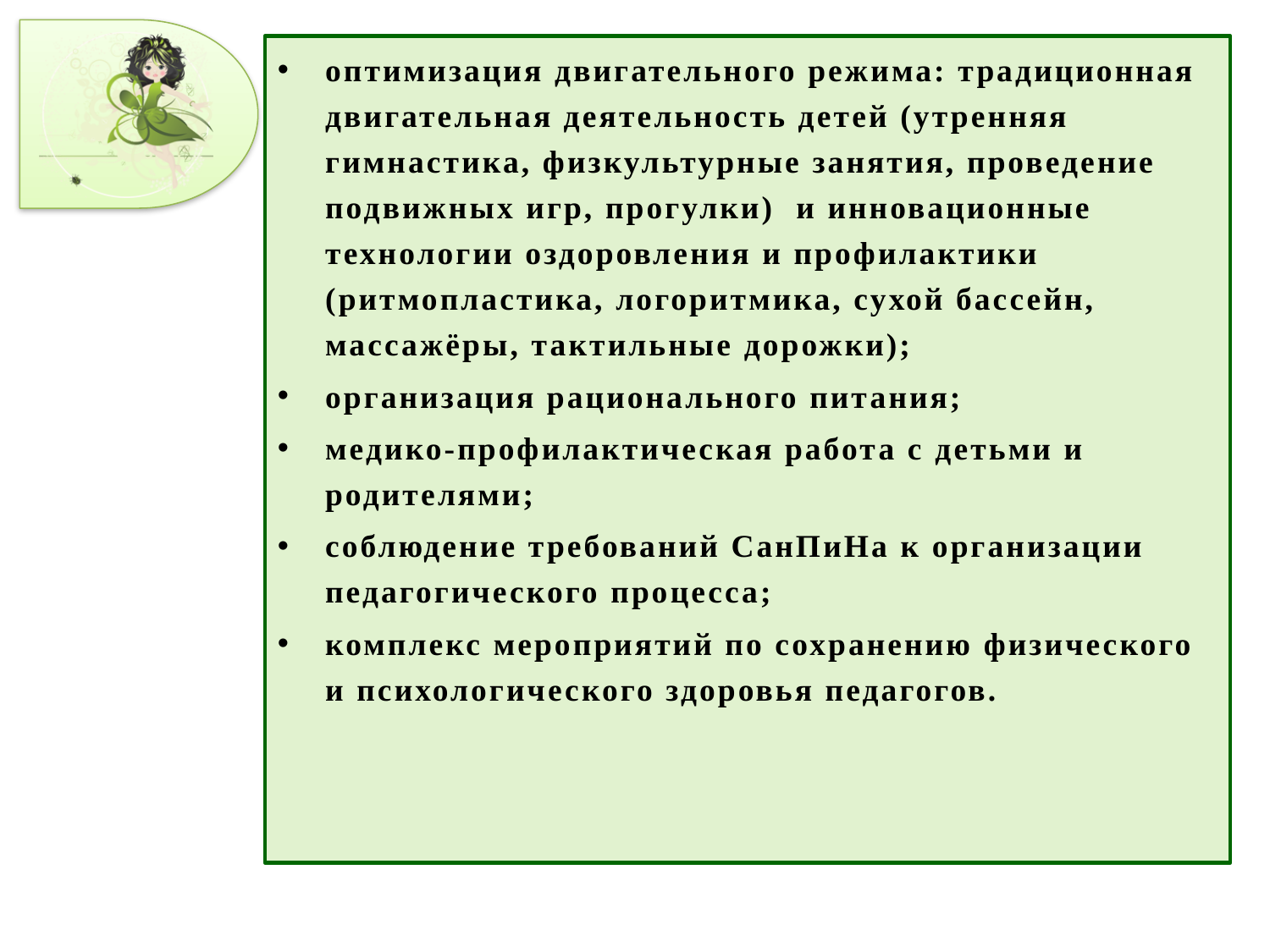

оптимизация двигательного режима: традиционная двигательная деятельность детей (утренняя гимнастика, физкультурные занятия, проведение подвижных игр, прогулки)  и инновационные технологии оздоровления и профилактики (ритмопластика, логоритмика, сухой бассейн, массажёры, тактильные дорожки);
организация рационального питания;
медико-профилактическая работа с детьми и родителями;
соблюдение требований СанПиНа к организации педагогического процесса;
комплекс мероприятий по сохранению физического и психологического здоровья педагогов.